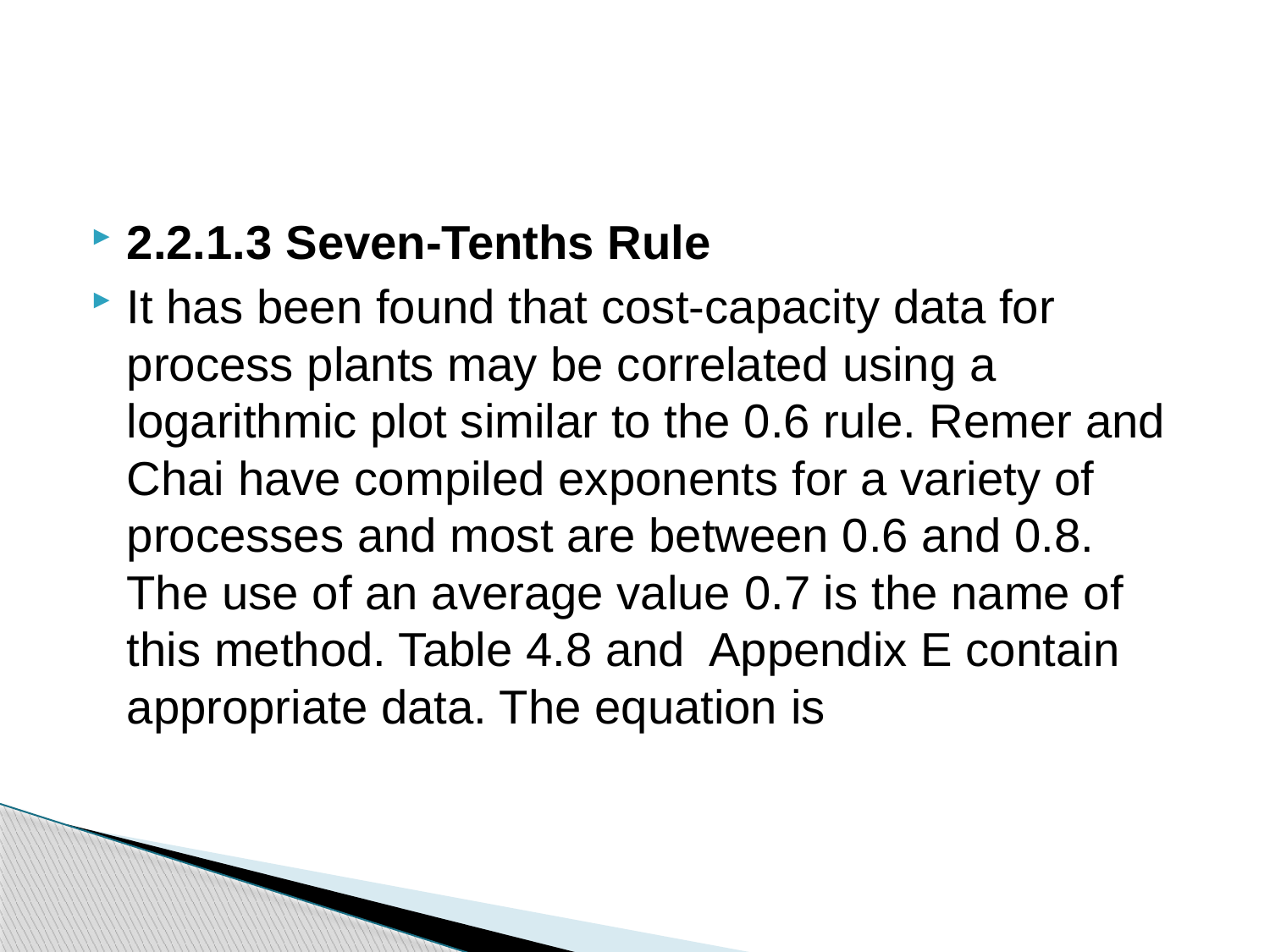

2.2.1.3 Seven-Tenths Rule
It has been found that cost-capacity data for process plants may be correlated using a logarithmic plot similar to the 0.6 rule. Remer and Chai have compiled exponents for a variety of processes and most are between 0.6 and 0.8.  The use of an average value 0.7 is the name of this method. Table 4.8 and  Appendix E contain appropriate data. The equation is